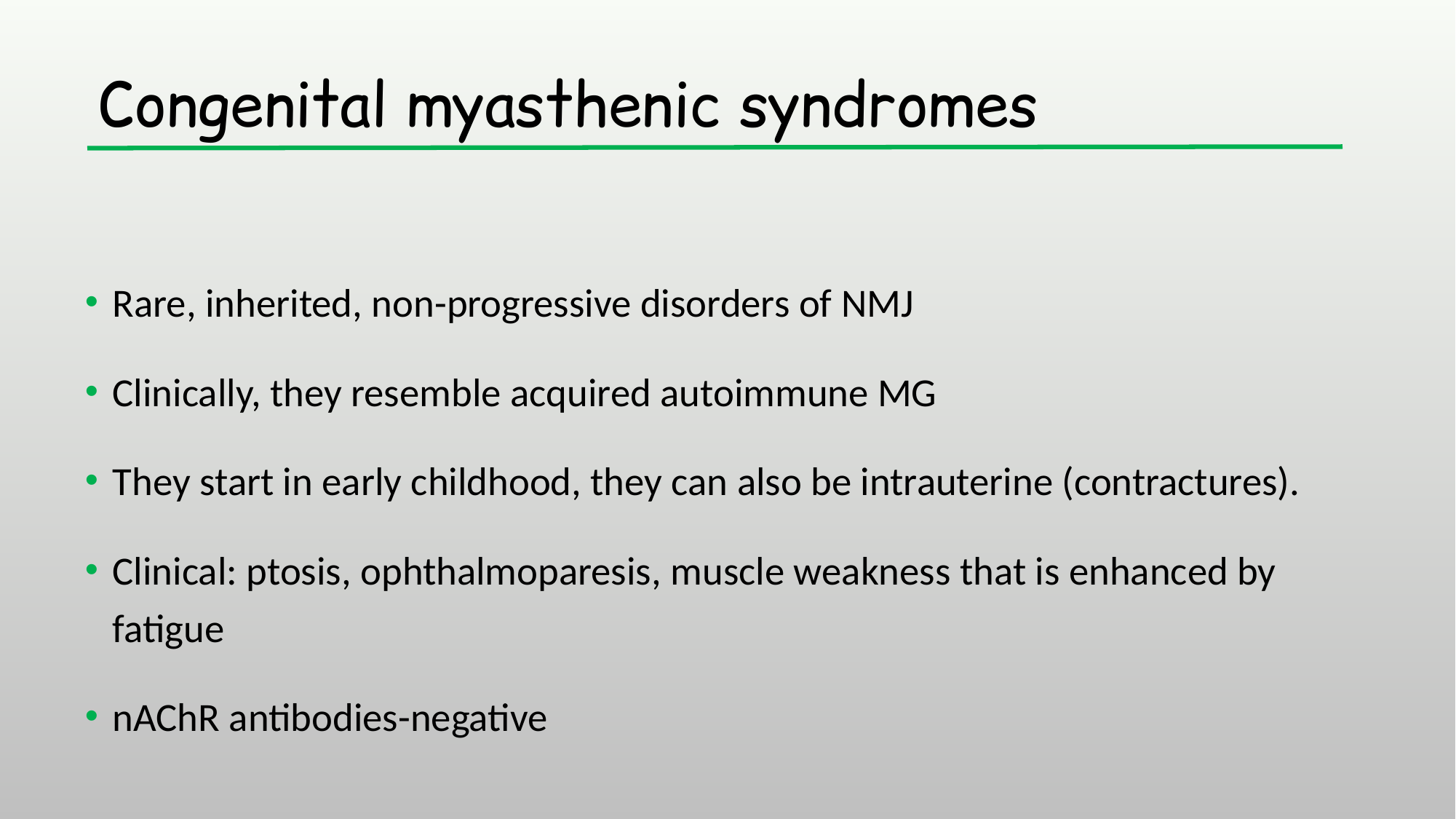

# Congenital myasthenic syndromes
Rare, inherited, non-progressive disorders of NMJ
Clinically, they resemble acquired autoimmune MG
They start in early childhood, they can also be intrauterine (contractures).
Clinical: ptosis, ophthalmoparesis, muscle weakness that is enhanced by fatigue
nAChR antibodies-negative